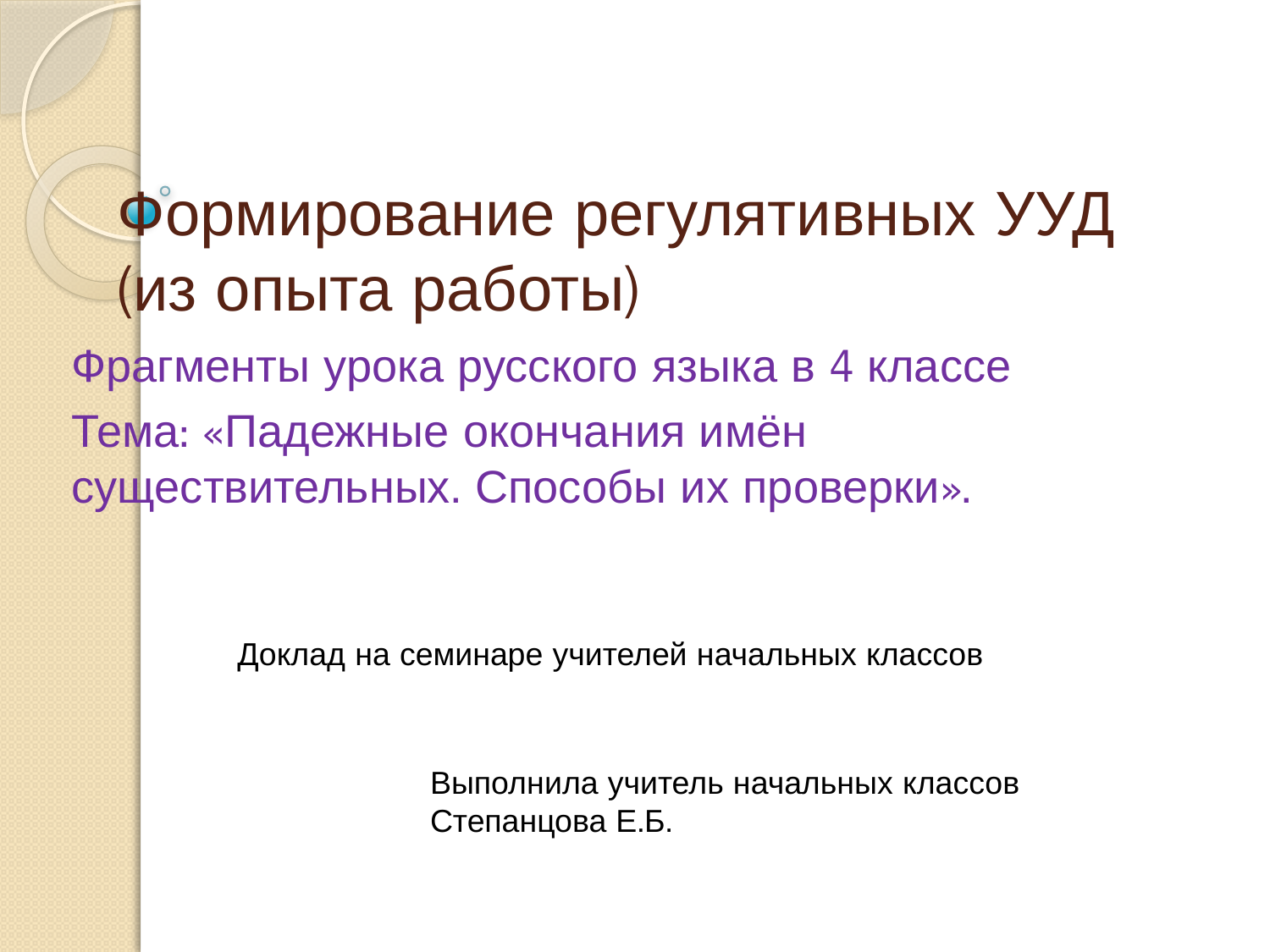

# Формирование регулятивных УУД (из опыта работы)
Фрагменты урока русского языка в 4 классе
Тема: «Падежные окончания имён существительных. Способы их проверки».
Доклад на семинаре учителей начальных классов
Выполнила учитель начальных классов
Степанцова Е.Б.